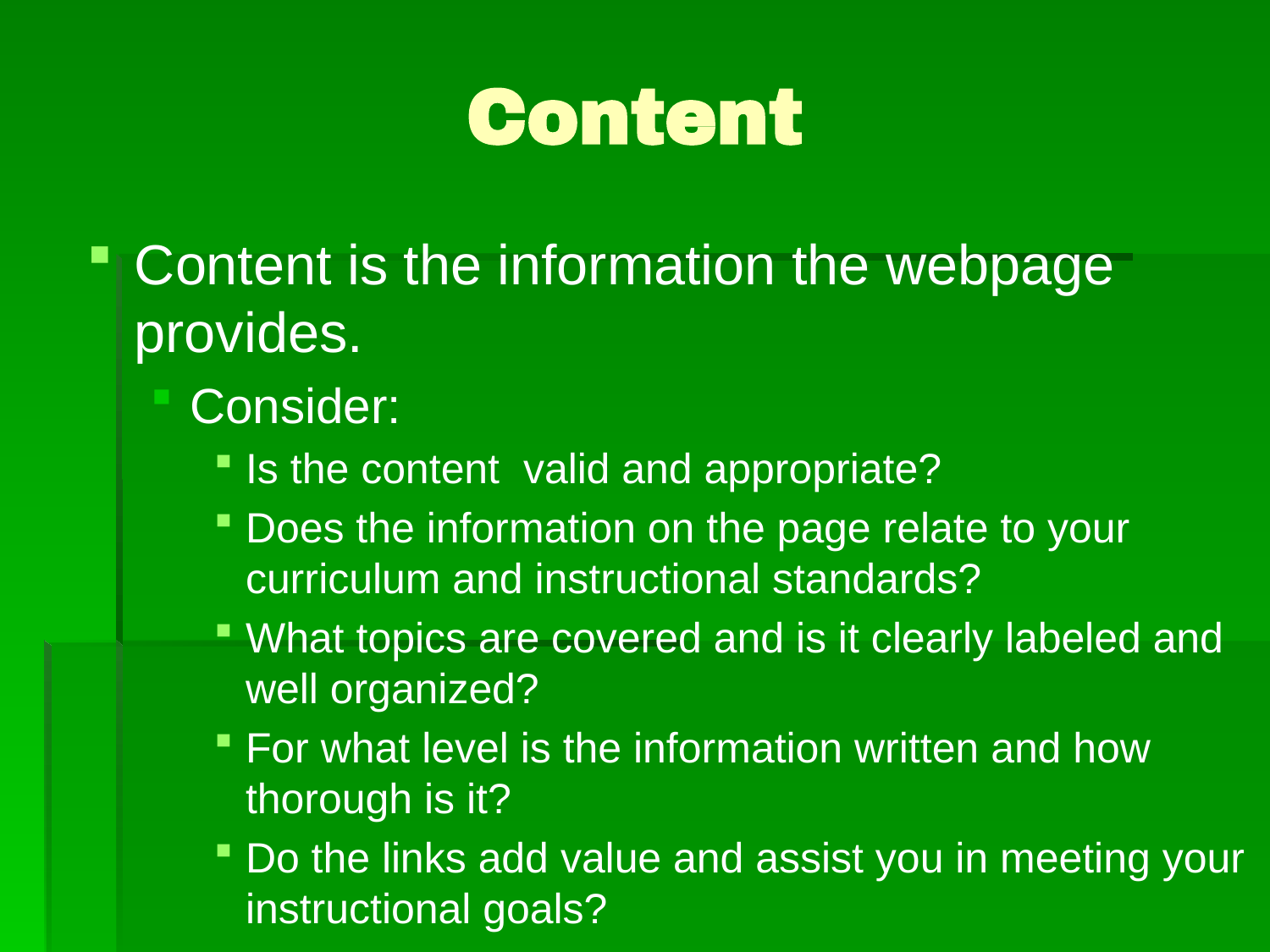

# Content
Content is the information the webpage provides.
Consider:
Is the content  valid and appropriate?
Does the information on the page relate to your curriculum and instructional standards?
What topics are covered and is it clearly labeled and well organized?
For what level is the information written and how thorough is it?
Do the links add value and assist you in meeting your instructional goals?